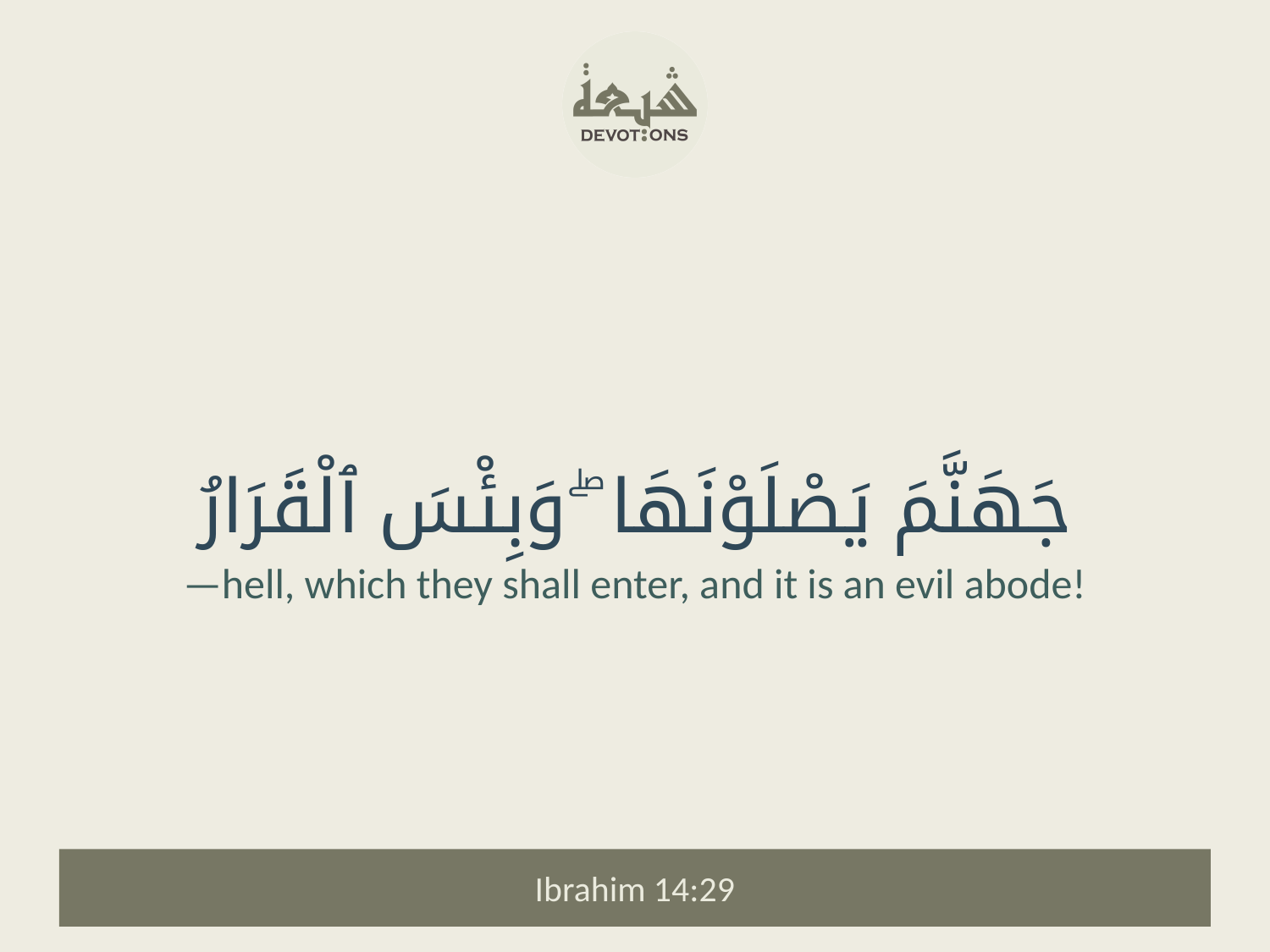

جَهَنَّمَ يَصْلَوْنَهَا ۖ وَبِئْسَ ٱلْقَرَارُ
—hell, which they shall enter, and it is an evil abode!
Ibrahim 14:29